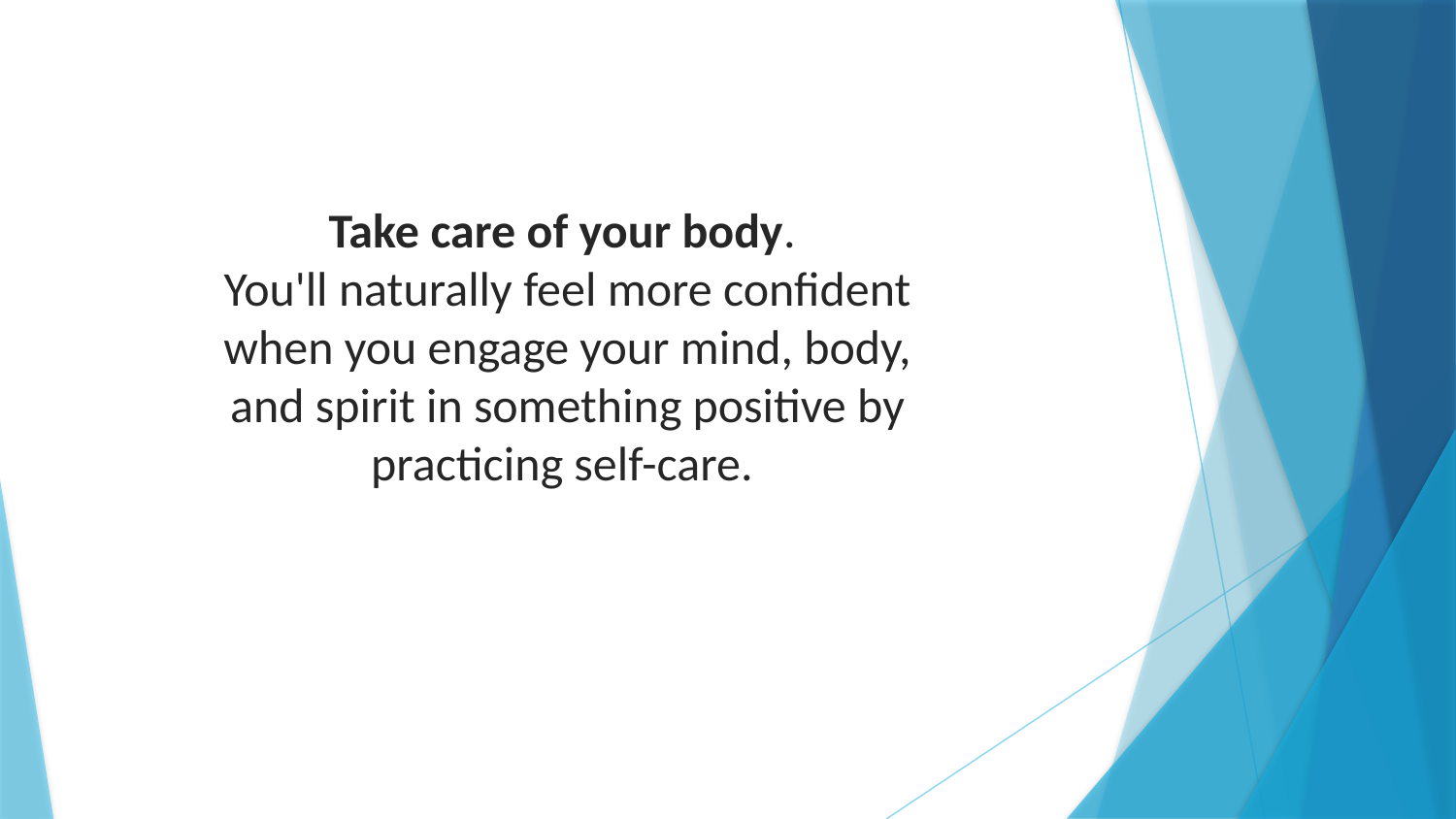

Take care of your body.
You'll naturally feel more confident when you engage your mind, body, and spirit in something positive by practicing self-care.